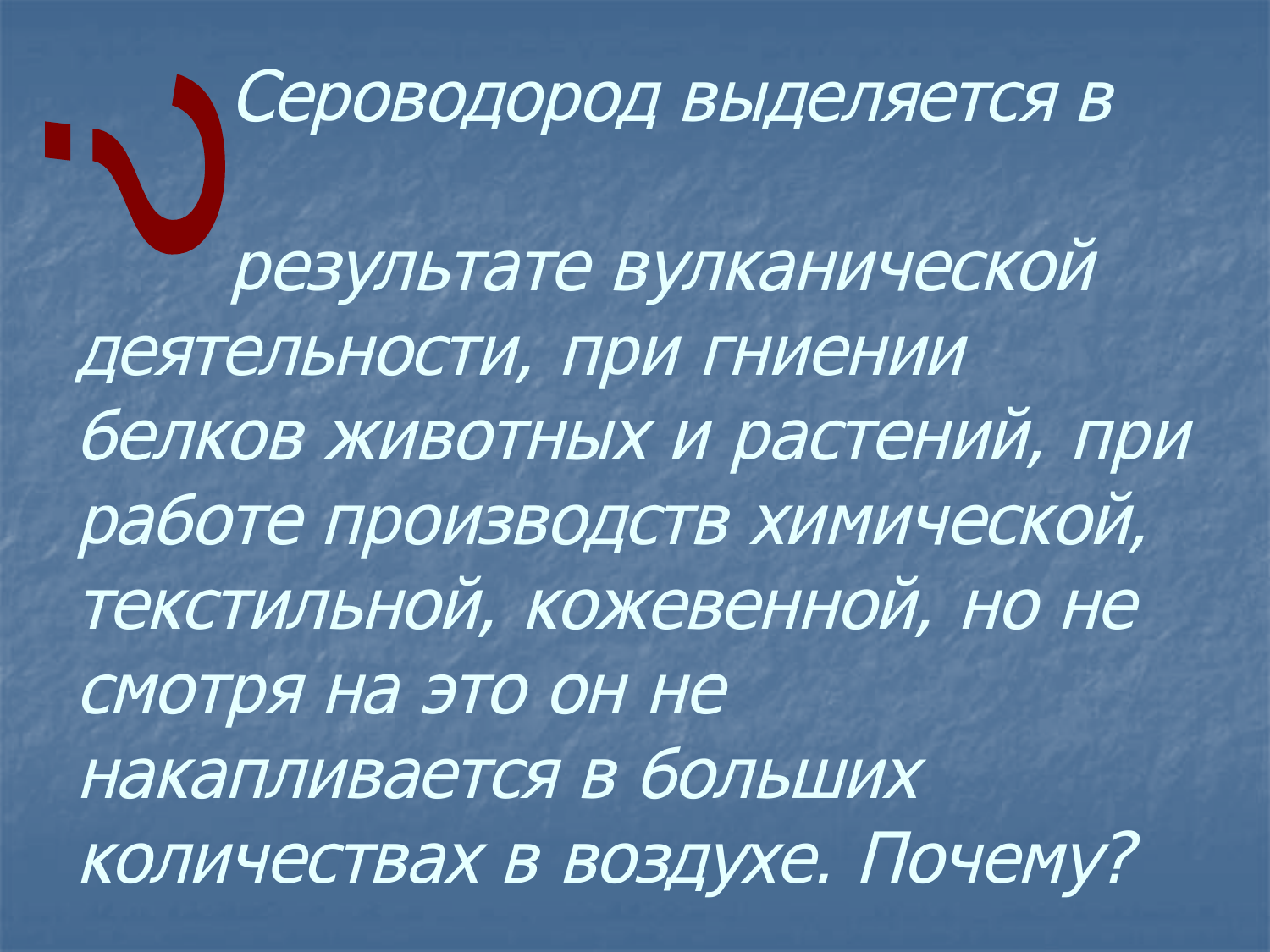

# Сероводород выделяется в результате вулканической деятельности, при гниении белков животных и растений, при работе производств химической, текстильной, кожевенной, но не смотря на это он не накапливается в больших количествах в воздухе. Почему?
?